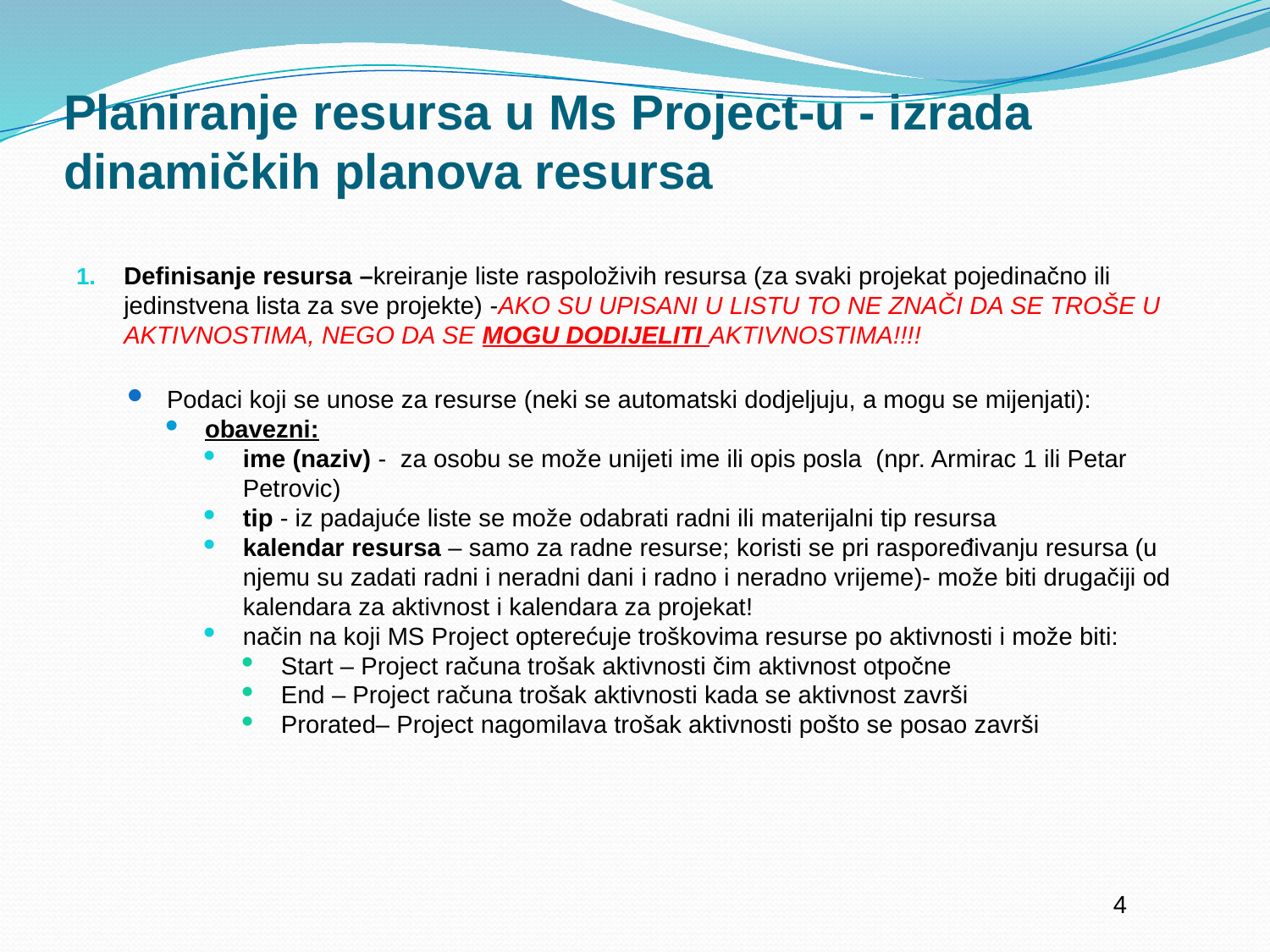

# Planiranje resursa u Ms Project-u - izrada dinamičkih planova resursa
Definisanje resursa –kreiranje liste raspoloživih resursa (za svaki projekat pojedinačno ili jedinstvena lista za sve projekte) -AKO SU UPISANI U LISTU TO NE ZNAČI DA SE TROŠE U AKTIVNOSTIMA, NEGO DA SE MOGU DODIJELITI AKTIVNOSTIMA!!!!

Podaci koji se unose za resurse (neki se automatski dodjeljuju, a mogu se mijenjati):
obavezni:
ime (naziv) -  za osobu se može unijeti ime ili opis posla  (npr. Armirac 1 ili Petar Petrovic)
tip - iz padajuće liste se može odabrati radni ili materijalni tip resursa
kalendar resursa – samo za radne resurse; koristi se pri raspoređivanju resursa (u njemu su zadati radni i neradni dani i radno i neradno vrijeme)- može biti drugačiji od kalendara za aktivnost i kalendara za projekat!
način na koji MS Project opterećuje troškovima resurse po aktivnosti i može biti:
Start – Project računa trošak aktivnosti čim aktivnost otpočne
End – Project računa trošak aktivnosti kada se aktivnost završi
Prorated– Project nagomilava trošak aktivnosti pošto se posao završi
4